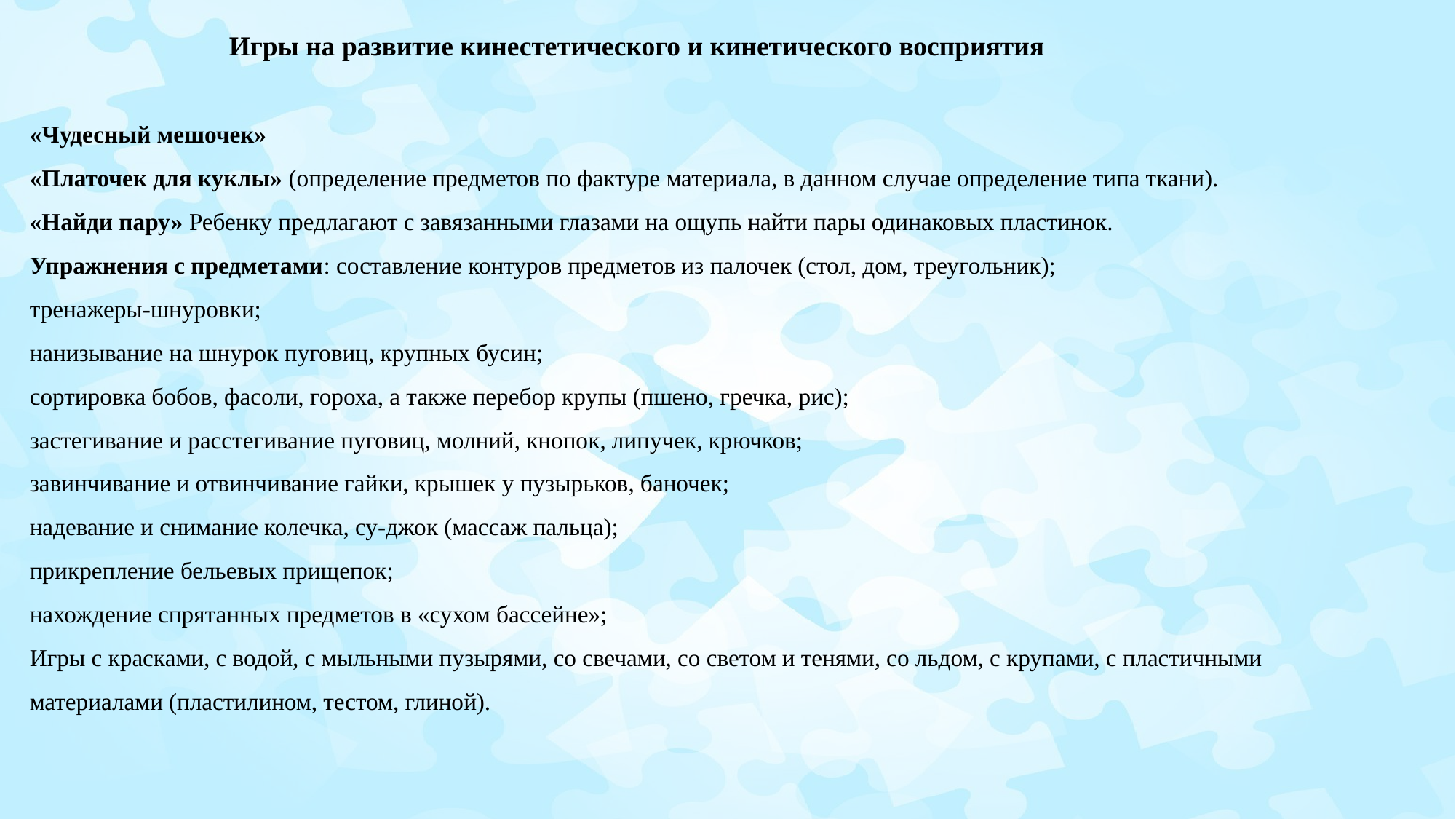

Игры на развитие кинестетического и кинетического восприятия

«Чудесный мешочек»
«Платочек для куклы» (определение предметов по фактуре материала, в данном случае определение типа ткани).
«Найди пару» Ребенку предлагают с завязанными глазами на ощупь найти пары одинаковых пластинок.
Упражнения с предметами: составление контуров предметов из палочек (стол, дом, треугольник);
тренажеры-шнуровки;
нанизывание на шнурок пуговиц, крупных бусин;
сортировка бобов, фасоли, гороха, а также перебор крупы (пшено, гречка, рис);
застегивание и расстегивание пуговиц, молний, кнопок, липучек, крючков;
завинчивание и отвинчивание гайки, крышек у пузырьков, баночек;
надевание и снимание колечка, су-джок (массаж пальца);
прикрепление бельевых прищепок;
нахождение спрятанных предметов в «сухом бассейне»;
Игры с красками, с водой, с мыльными пузырями, со свечами, со светом и тенями, со льдом, с крупами, с пластичными материалами (пластилином, тестом, глиной).